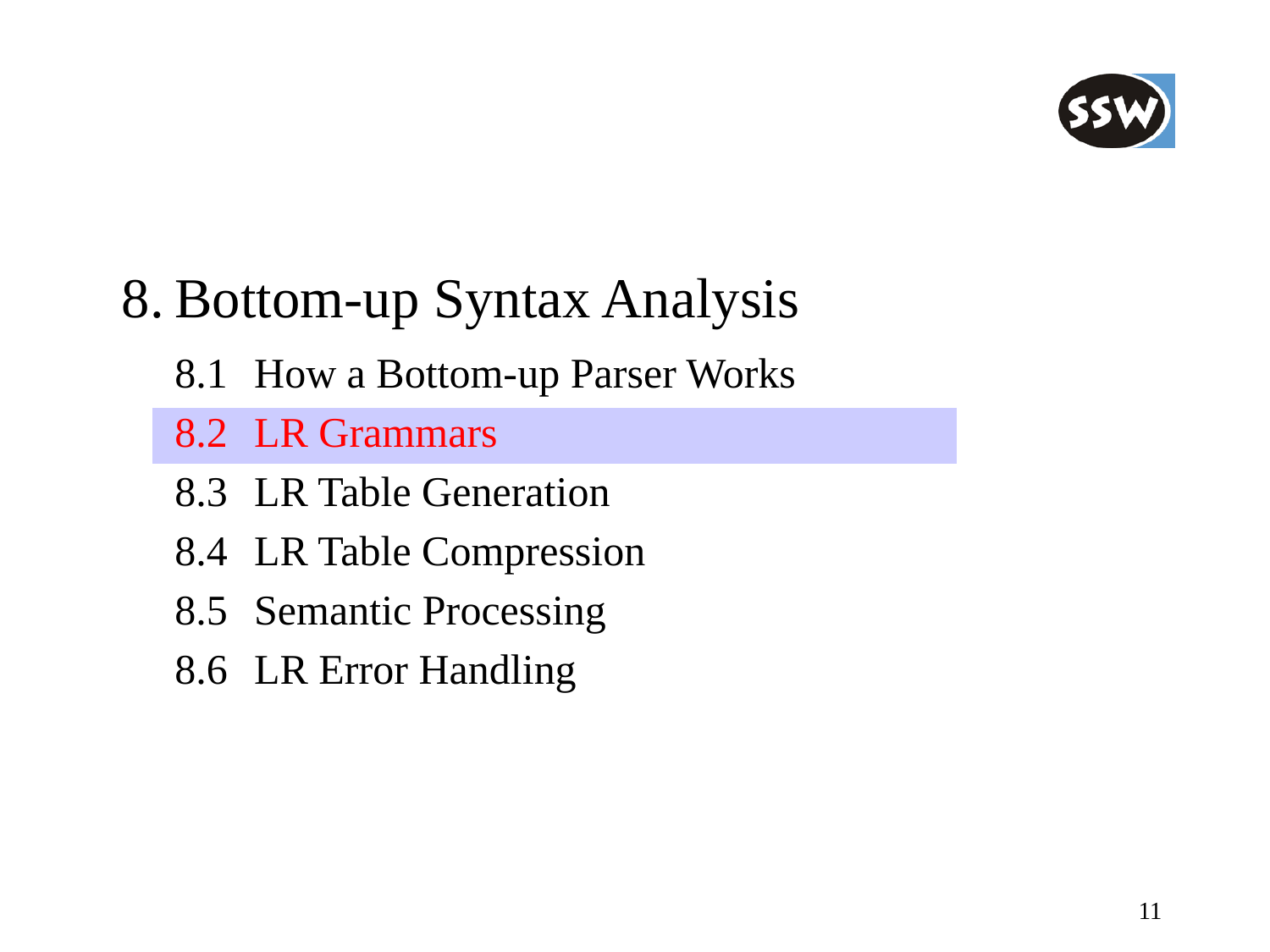

8.	Bottom-up Syntax Analysis
	8.1	How a Bottom-up Parser Works
	8.2	LR Grammars
	8.3	LR Table Generation
	8.4	LR Table Compression
	8.5	Semantic Processing
	8.6	LR Error Handling

11